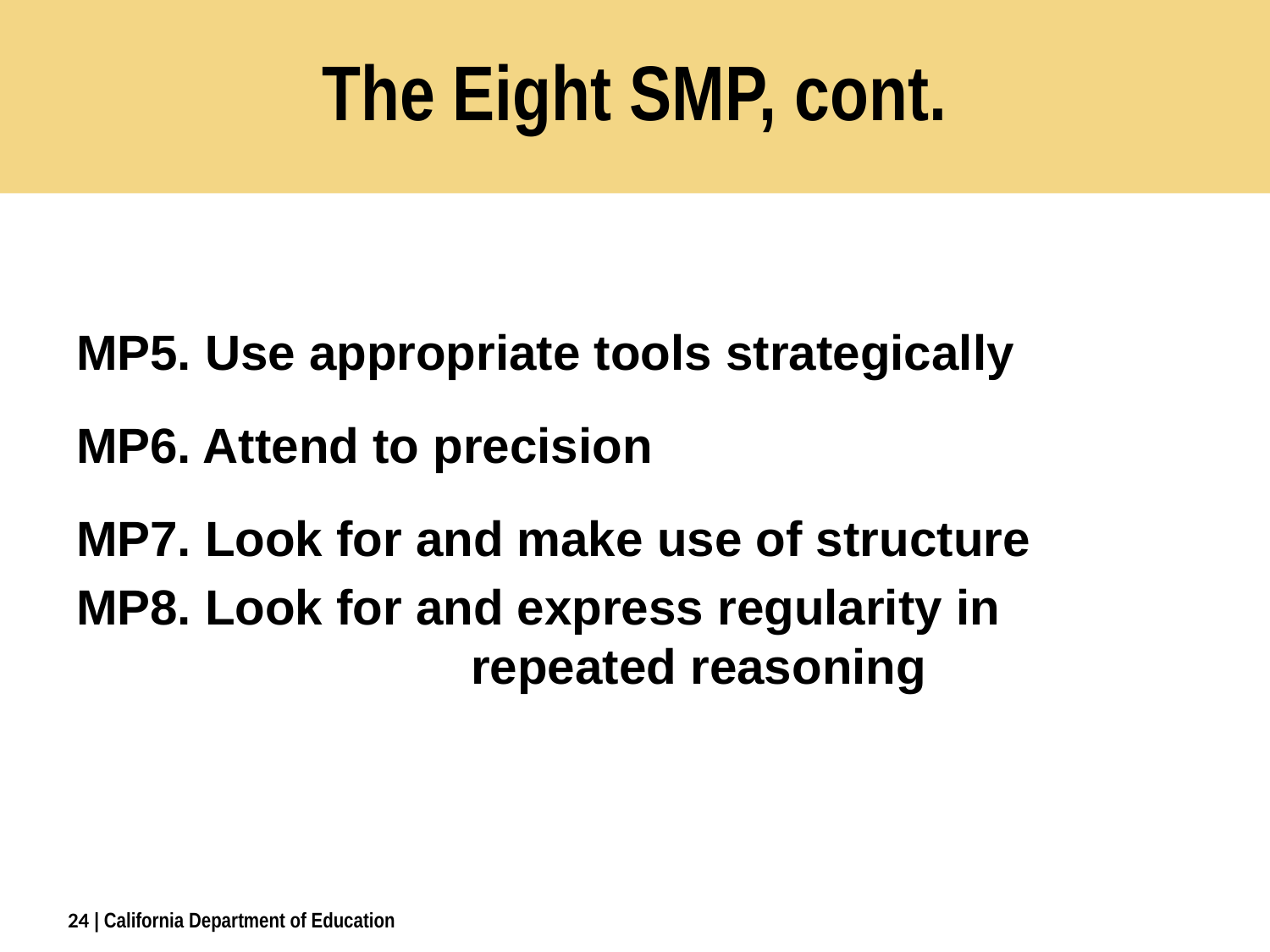

# The Eight SMP, cont.

MP5. Use appropriate tools strategically
MP6. Attend to precision
MP7. Look for and make use of structure
MP8. Look for and express regularity in     	  		 	 repeated reasoning
24
| California Department of Education